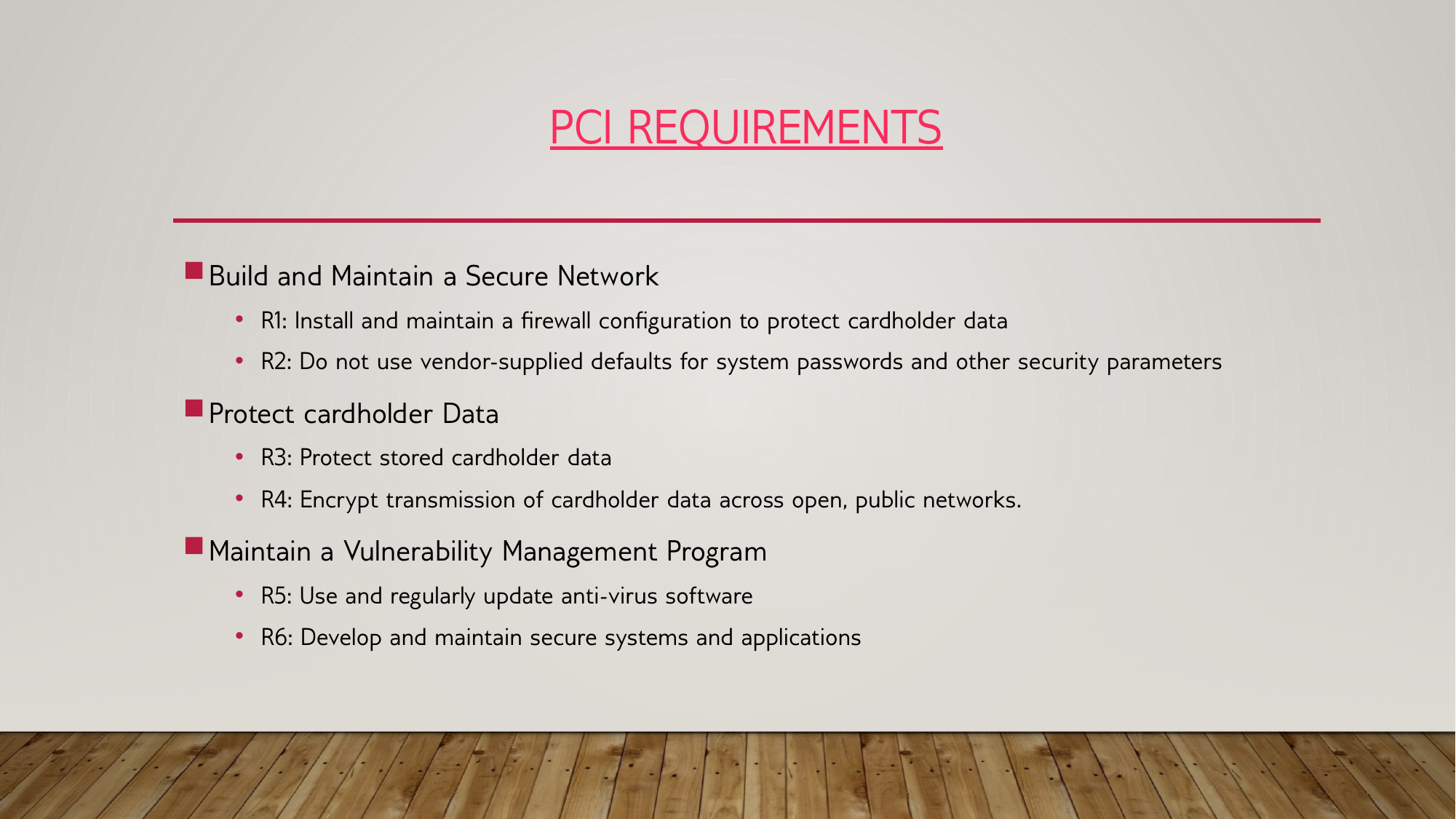

# PCI Requirements
Build and Maintain a Secure Network
R1: Install and maintain a firewall configuration to protect cardholder data
R2: Do not use vendor-supplied defaults for system passwords and other security parameters
Protect cardholder Data
R3: Protect stored cardholder data
R4: Encrypt transmission of cardholder data across open, public networks.
Maintain a Vulnerability Management Program
R5: Use and regularly update anti-virus software
R6: Develop and maintain secure systems and applications